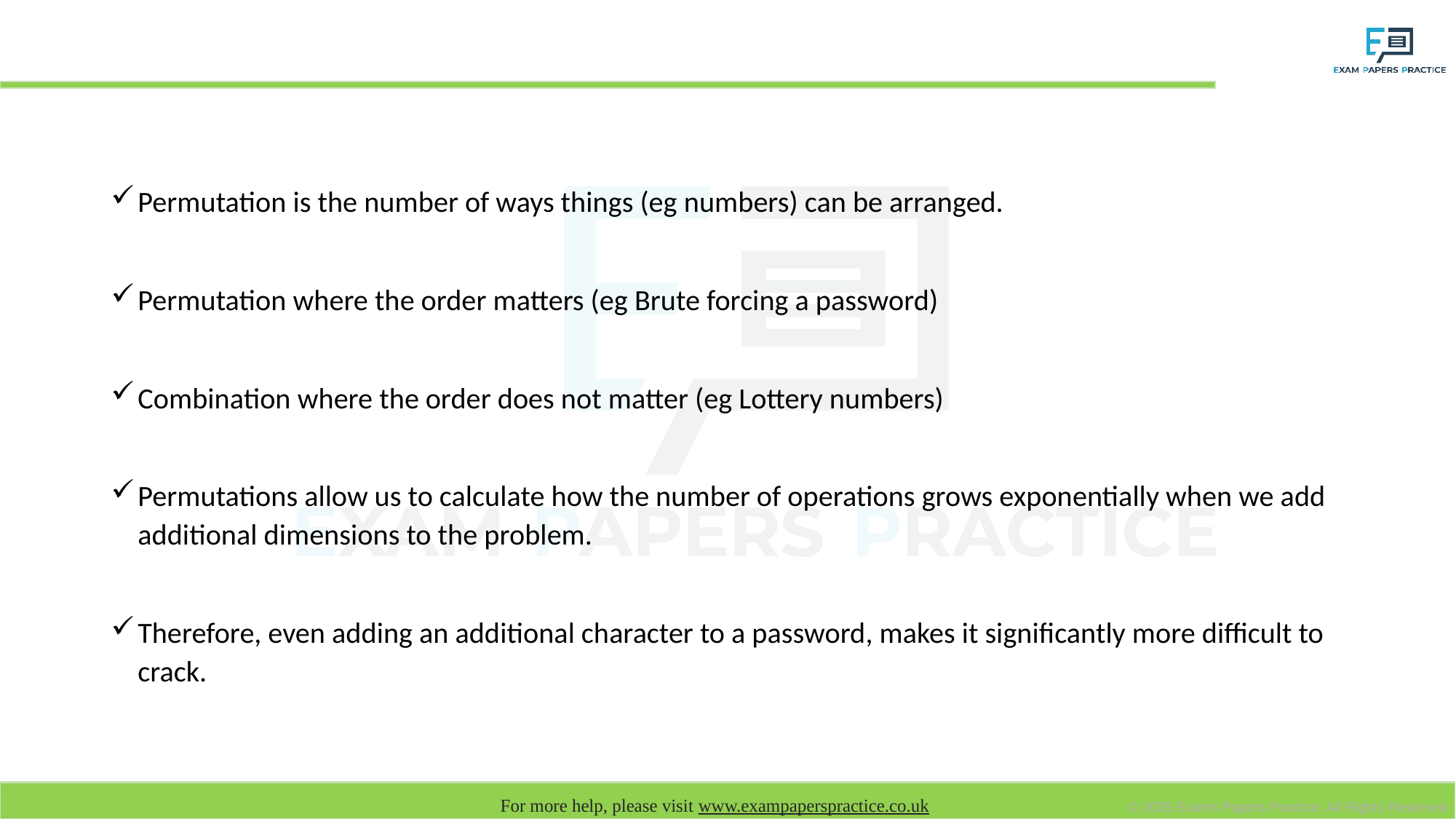

# Permutation
Permutation is the number of ways things (eg numbers) can be arranged.

Permutation where the order matters (eg Brute forcing a password)

Combination where the order does not matter (eg Lottery numbers)

Permutations allow us to calculate how the number of operations grows exponentially when we add additional dimensions to the problem.

Therefore, even adding an additional character to a password, makes it significantly more difficult to crack.